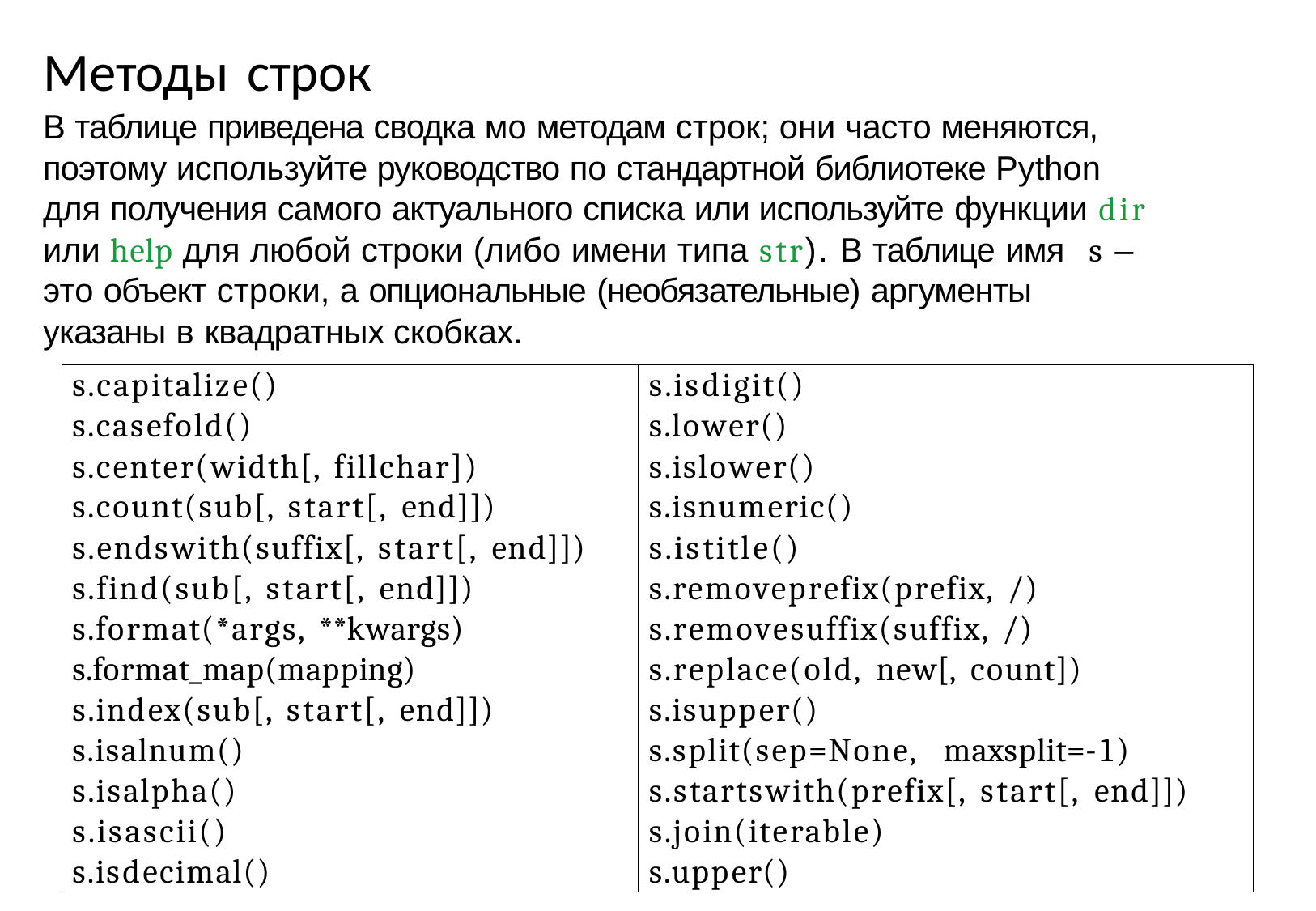

# Методы строк
В таблице приведена сводка мо методам строк; они часто меняются, поэтому используйте руководство по стандартной библиотеке Python для получения самого актуального списка или используйте функции dir или help для любой строки (либо имени типа str). В таблице имя s – это объект строки, а опциональные (необязательные) аргументы указаны в квадратных скобках.
| s.capitalize() | s.isdigit() |
| --- | --- |
| s.casefold() | s.lower() |
| s.center(width[, fillchar]) | s.islower() |
| s.count(sub[, start[, end]]) | s.isnumeric() |
| s.endswith(suffix[, start[, end]]) | s.istitle() |
| s.find(sub[, start[, end]]) | s.removeprefix(prefix, /) |
| s.format(\*args, \*\*kwargs) | s.removesuffix(suffix, /) |
| s.format\_map(mapping) | s.replace(old, new[, count]) |
| s.index(sub[, start[, end]]) | s.isupper() |
| s.isalnum() | s.split(sep=None, maxsplit=-1) |
| s.isalpha() | s.startswith(prefix[, start[, end]]) |
| s.isascii() | s.join(iterable) |
| s.isdecimal() | s.upper() |